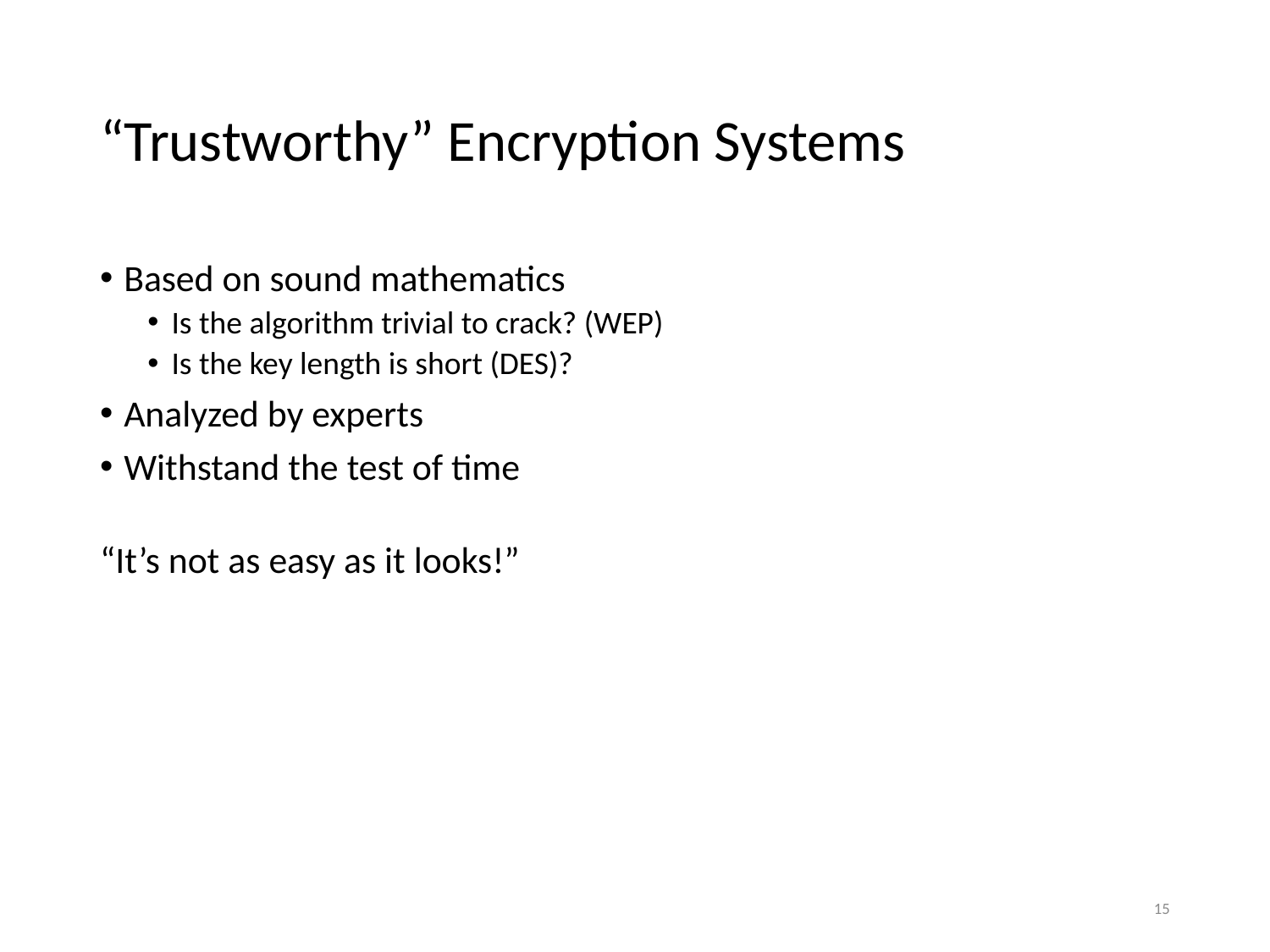

# “Trustworthy” Encryption Systems
Based on sound mathematics
Is the algorithm trivial to crack? (WEP)
Is the key length is short (DES)?
Analyzed by experts
Withstand the test of time
“It’s not as easy as it looks!”
15